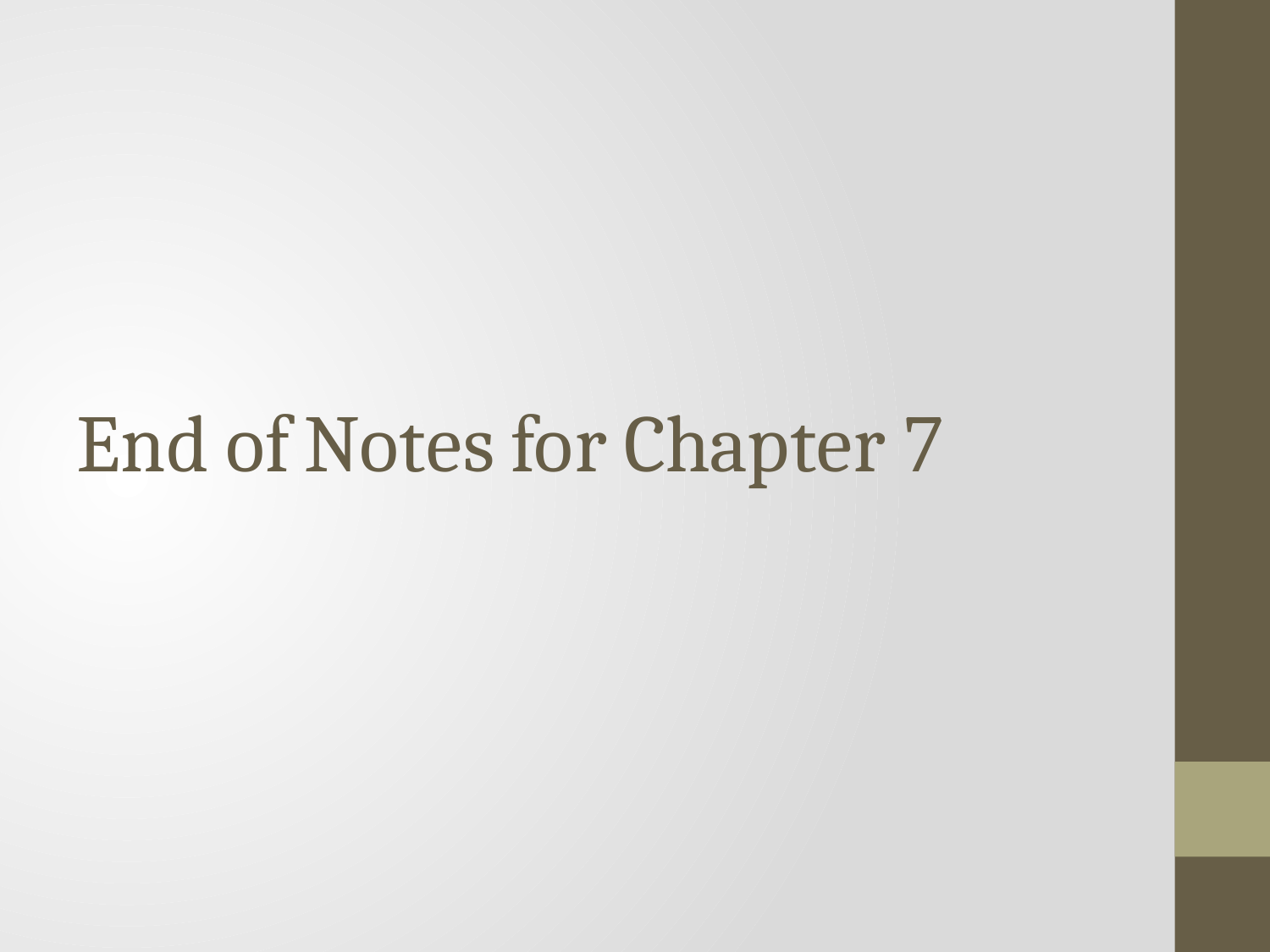

# End of Notes for Chapter 7